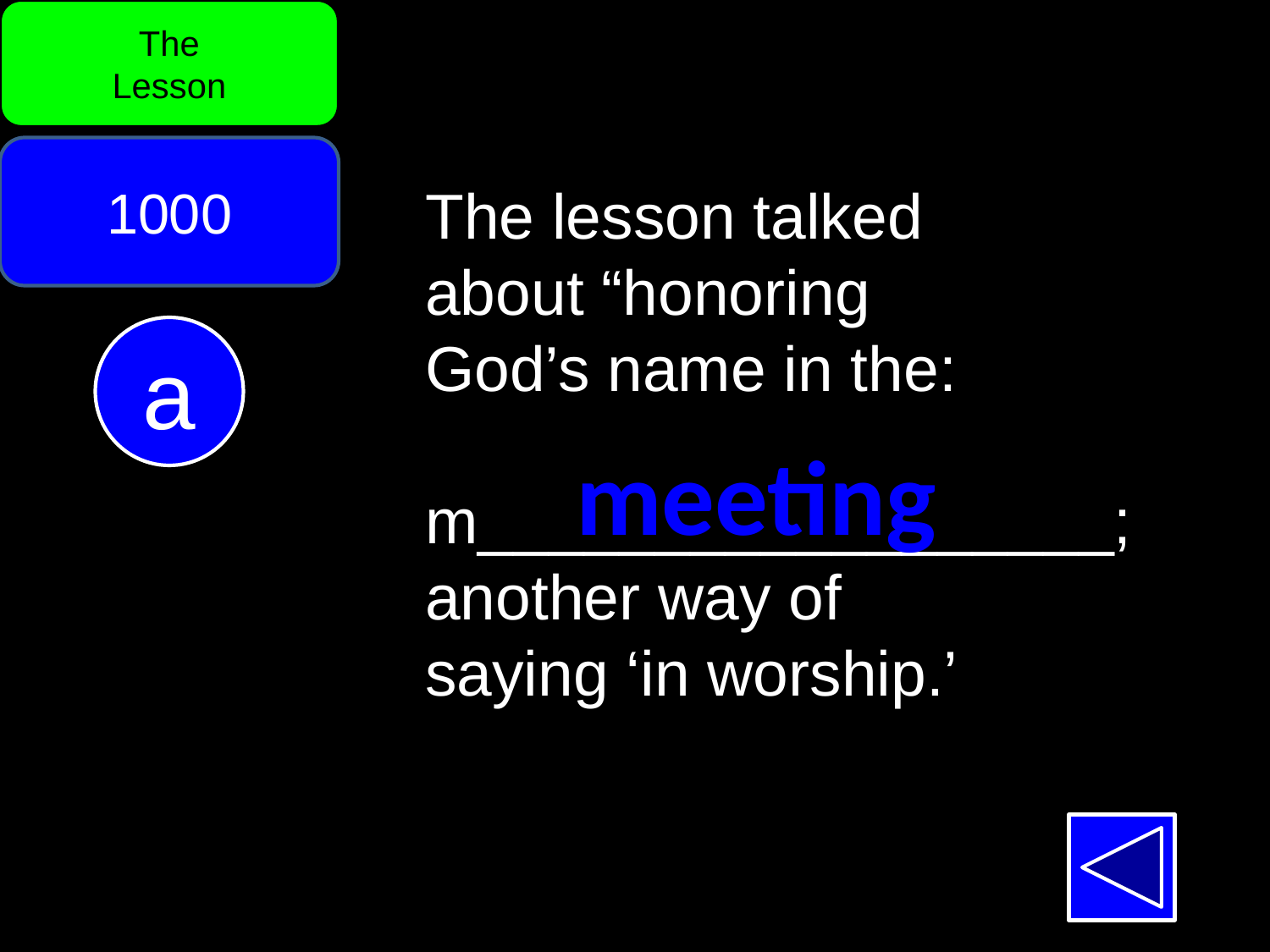

The
Lesson
1000
The lesson talked
about “honoring
God’s name in the:

m__________________;
another way of
saying ‘in worship.’
a
meeting